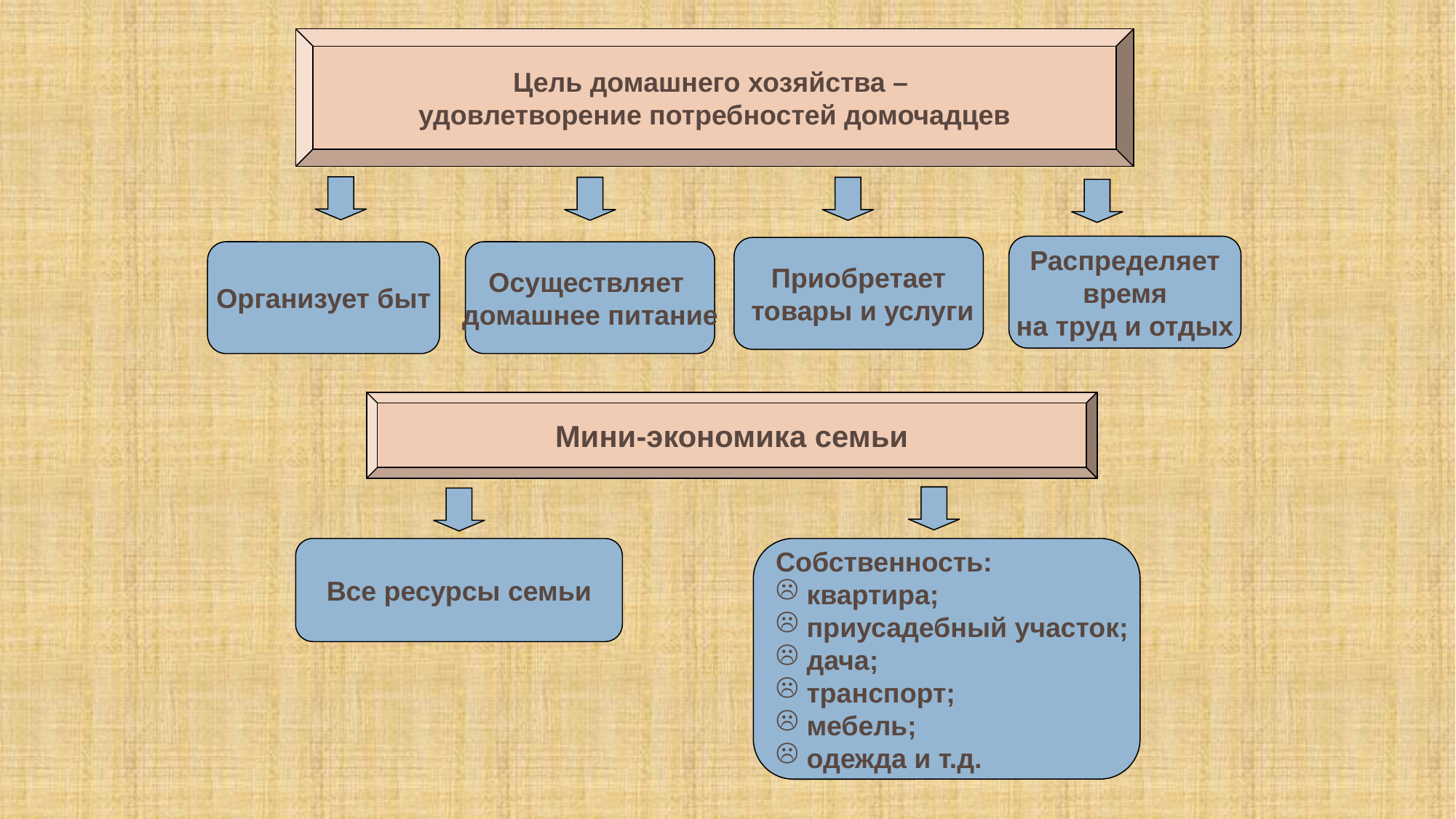

Цель домашнего хозяйства –
удовлетворение потребностей домочадцев

Распределяет
 время
на труд и отдых
Приобретает
 товары и услуги
Организует быт
Осуществляет
домашнее питание
Мини-экономика семьи

Все ресурсы семьи
Собственность:
 квартира;
 приусадебный участок;
 дача;
 транспорт;
 мебель;
 одежда и т.д.